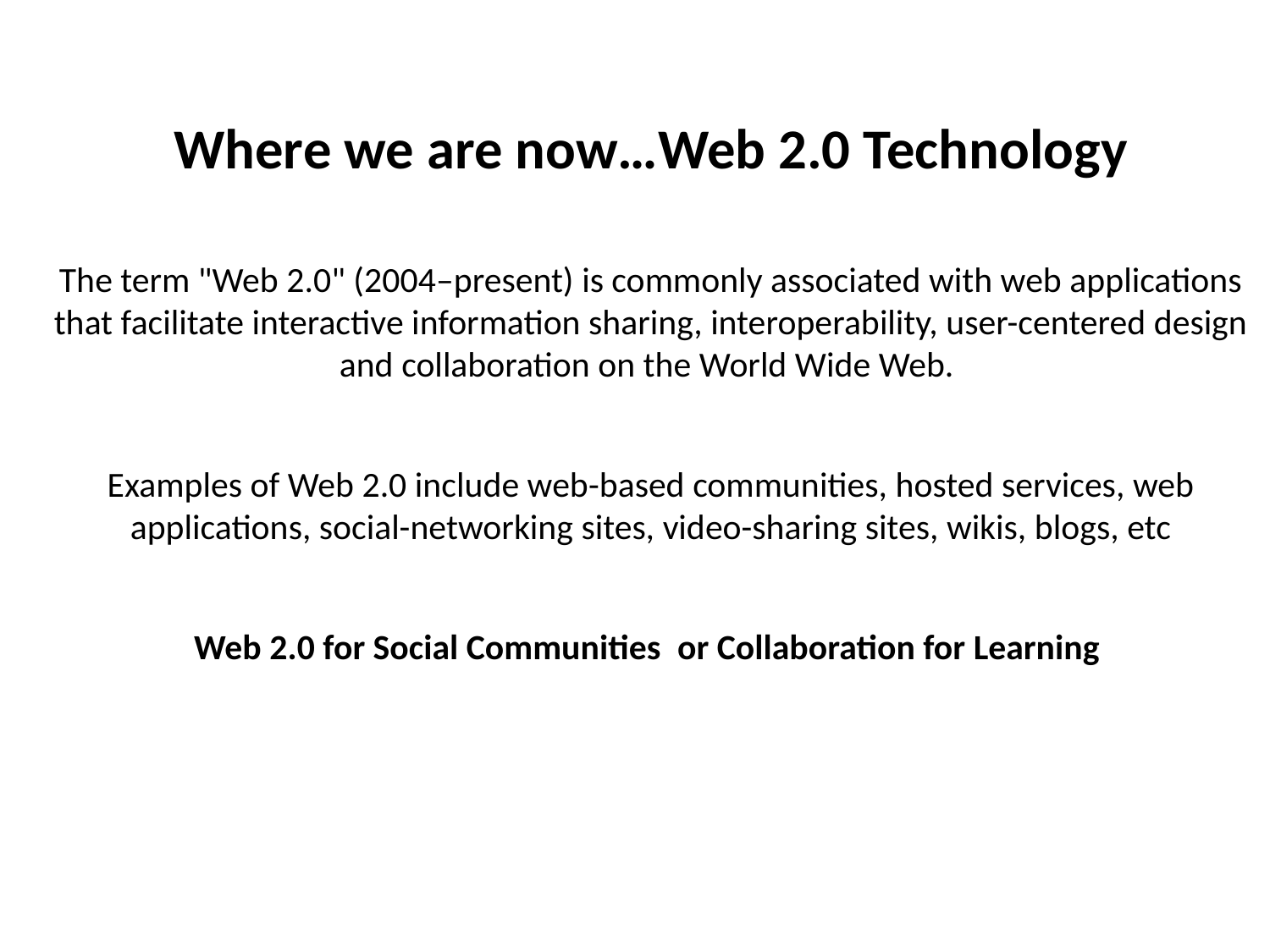

Where we are now…Web 2.0 Technology

The term "Web 2.0" (2004–present) is commonly associated with web applications that facilitate interactive information sharing, interoperability, user-centered design and collaboration on the World Wide Web.

Examples of Web 2.0 include web-based communities, hosted services, web applications, social-networking sites, video-sharing sites, wikis, blogs, etc

Web 2.0 for Social Communities  or Collaboration for Learning